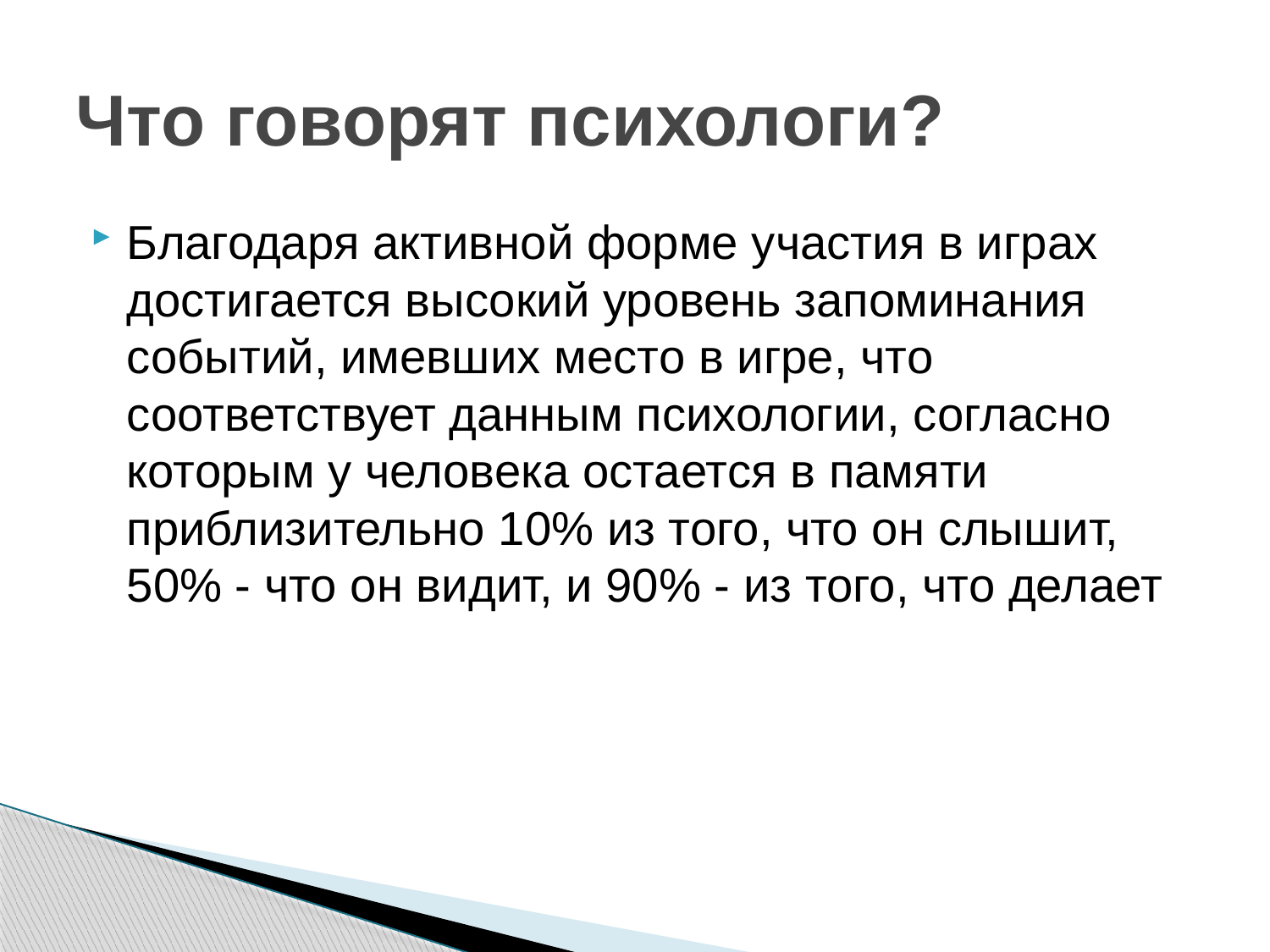

# Что говорят психологи?
Благодаря активной форме участия в играх достигается высокий уровень запоминания событий, имевших место в игре, что соответствует данным психологии, согласно которым у человека остается в памяти приблизительно 10% из того, что он слышит, 50% - что он видит, и 90% - из того, что делает